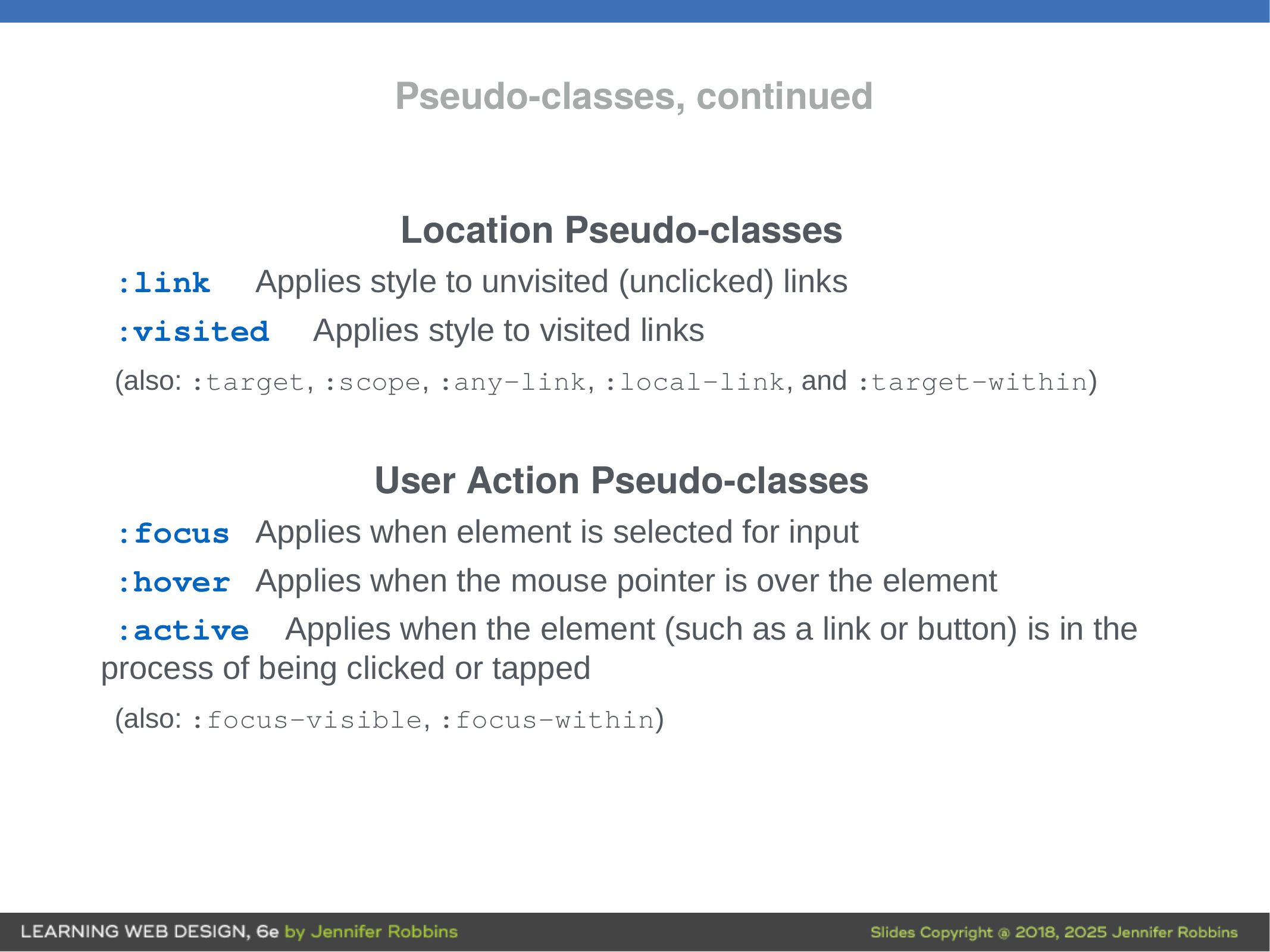

# Pseudo-classes, continued
Location Pseudo-classes
:link    Applies style to unvisited (unclicked) links
:visited    Applies style to visited links
(also: :target, :scope, :any-link, :local-link, and :target-within)
User Action Pseudo-classes
:focus   Applies when element is selected for input
:hover   Applies when the mouse pointer is over the element
:active   Applies when the element (such as a link or button) is in the process of being clicked or tapped
(also: :focus-visible, :focus-within)